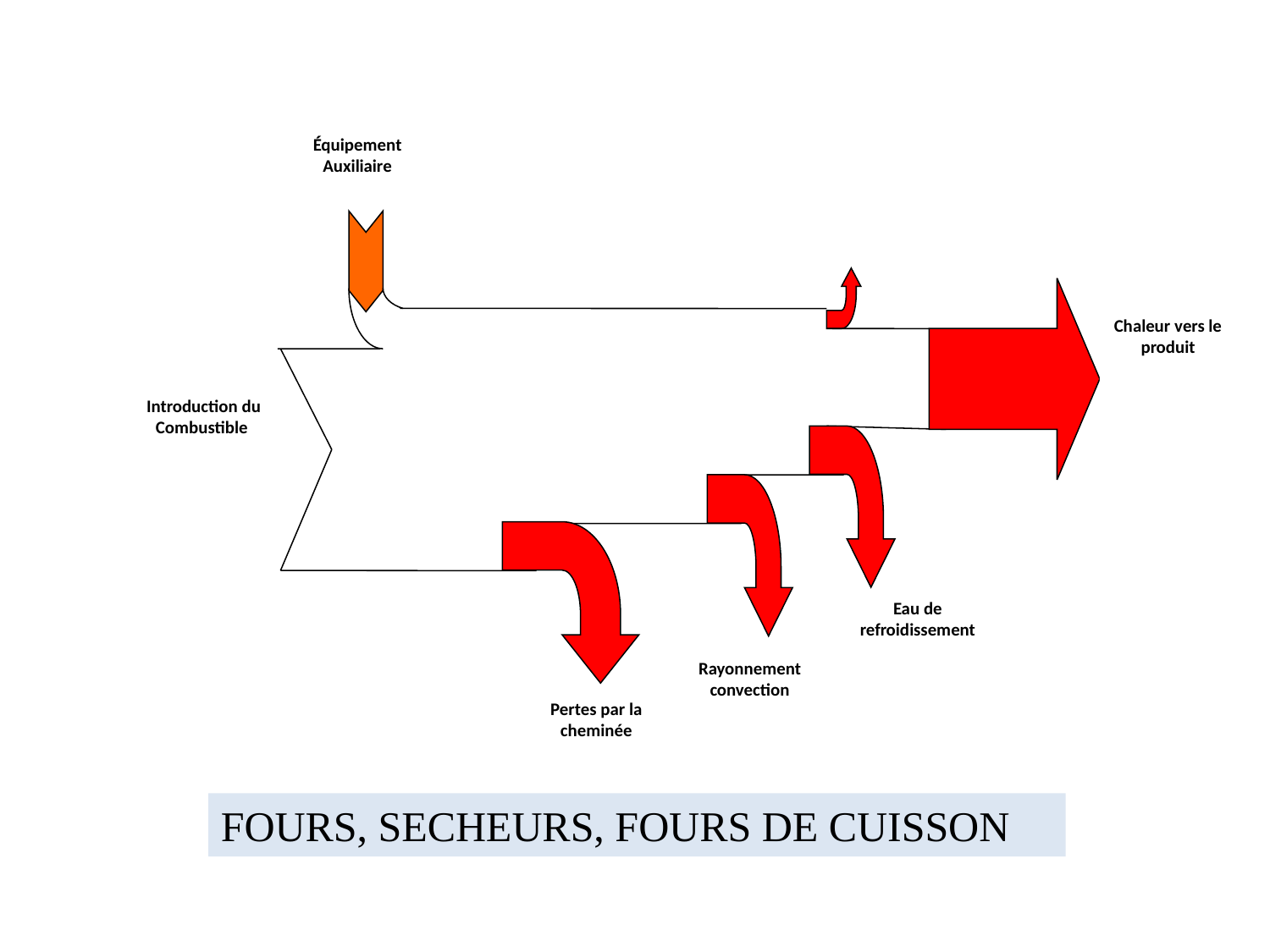

Équipement
Auxiliaire

Chaleur vers le produit

Introduction du Combustible

Eau de refroidissement
Rayonnement convection
Pertes par la cheminée
FOURS, SECHEURS, FOURS DE CUISSON